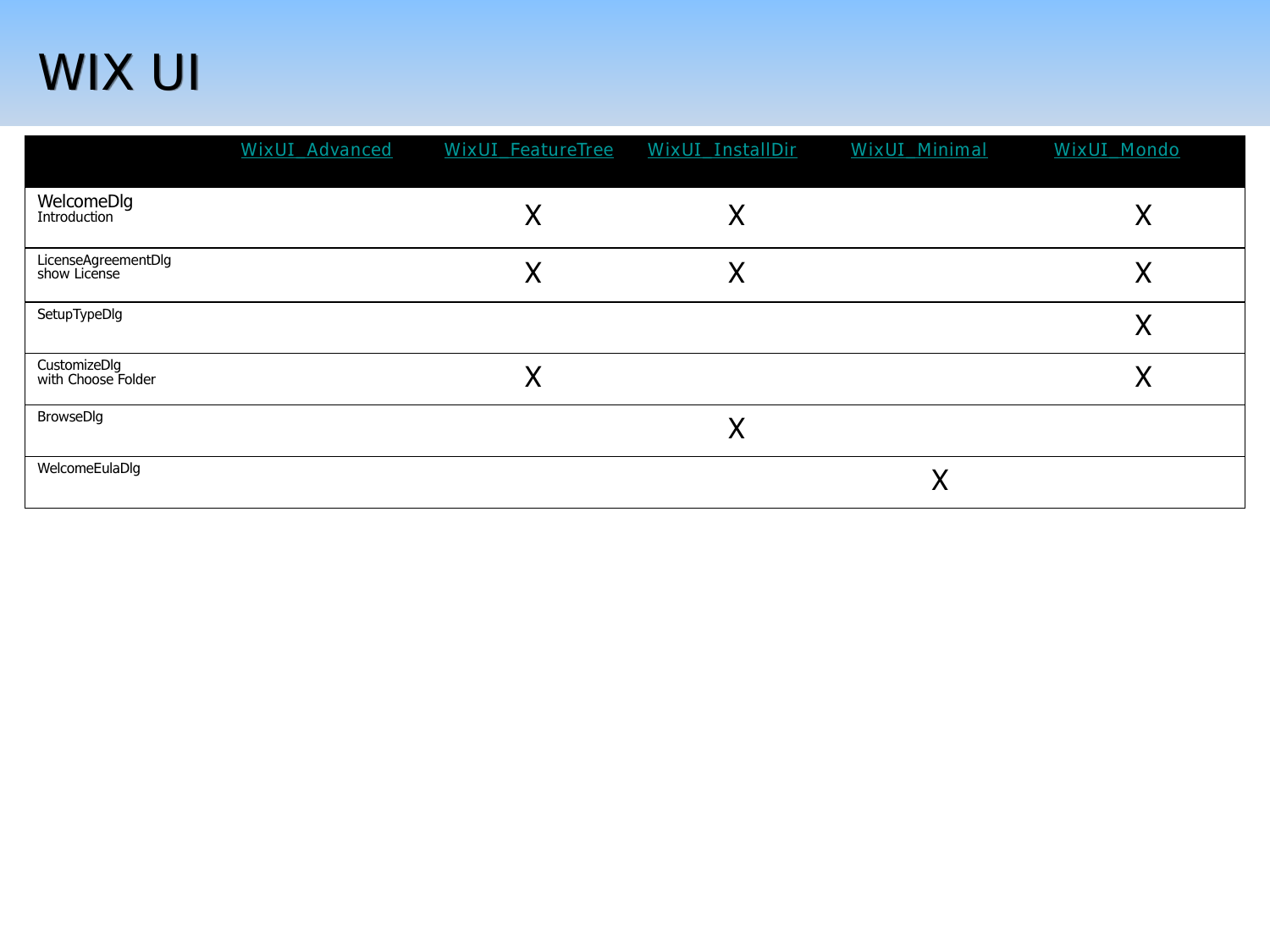

# WIX UI
|  | WixUI\_Advanced | WixUI\_FeatureTree | WixUI\_InstallDir | WixUI\_Minimal | WixUI\_Mondo |
| --- | --- | --- | --- | --- | --- |
| WelcomeDlg Introduction |  | X | X |  | X |
| LicenseAgreementDlg show License |  | X | X |  | X |
| SetupTypeDlg |  |  |  |  | X |
| CustomizeDlg with Choose Folder |  | X |  |  | X |
| BrowseDlg |  |  | X |  |  |
| WelcomeEulaDlg |  |  |  | X |  |